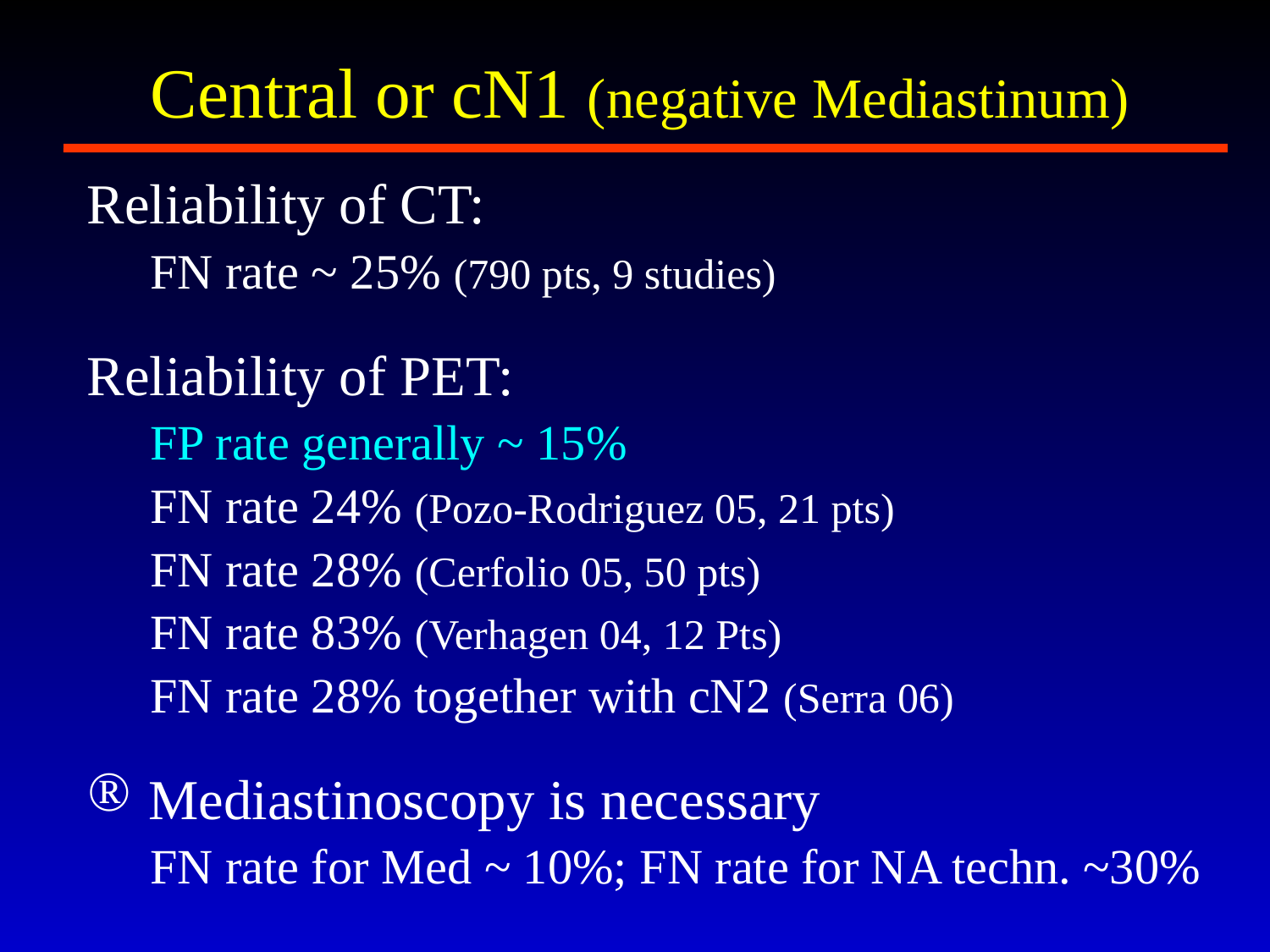

# Central or cN1 (negative Mediastinum)

Reliability of CT:
FN rate ~ 25% (790 pts, 9 studies)

Reliability of PET:
FP rate generally ~ 15%
FN rate 24% (Pozo-Rodriguez 05, 21 pts)
FN rate 28% (Cerfolio 05, 50 pts)
FN rate 83% (Verhagen 04, 12 Pts)
FN rate 28% together with cN2 (Serra 06)

 Mediastinoscopy is necessary
FN rate for Med ~ 10%; FN rate for NA techn. ~30%